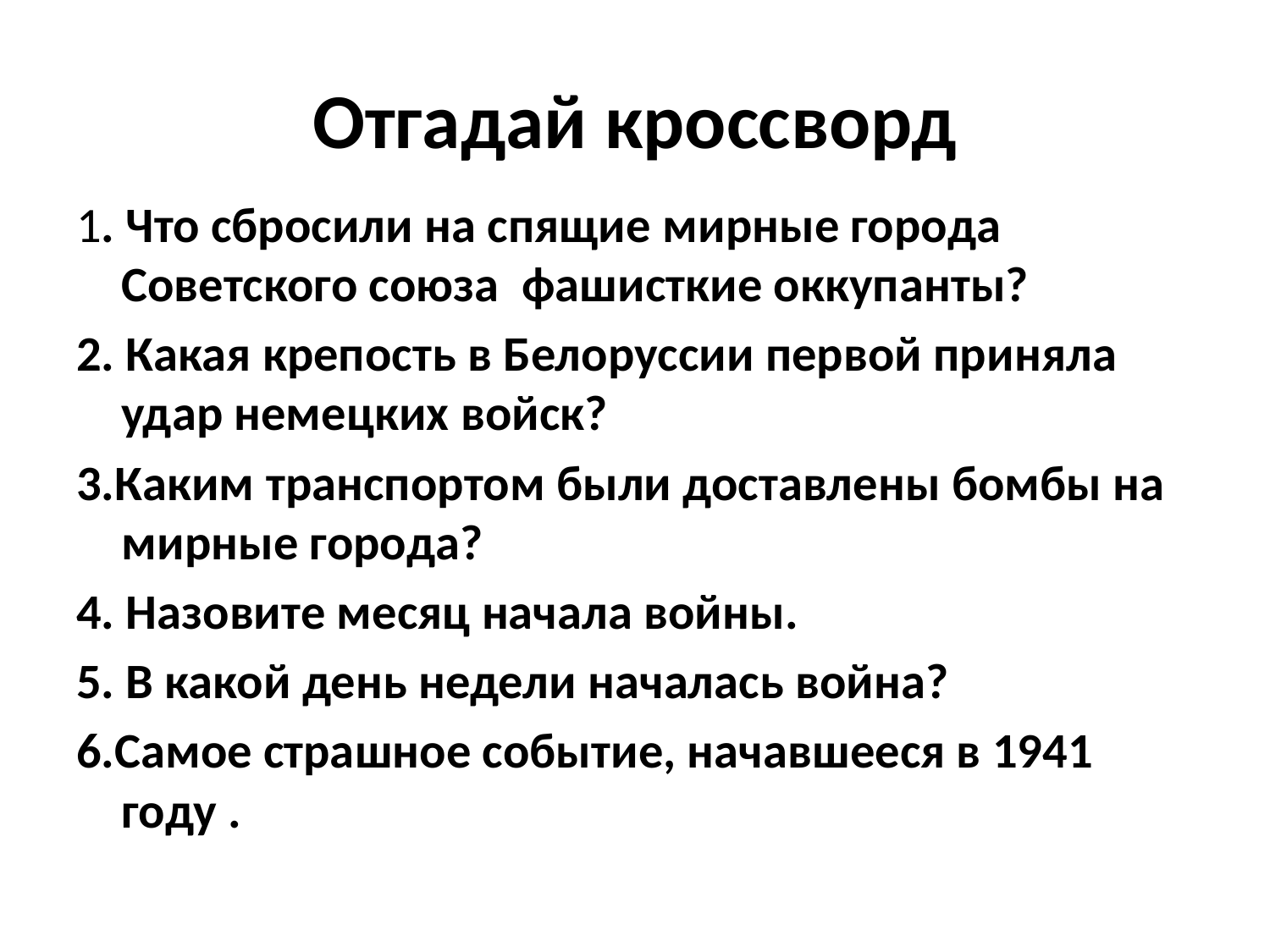

# Отгадай кроссворд
1. Что сбросили на спящие мирные города Советского союза  фашисткие оккупанты?
2. Какая крепость в Белоруссии первой приняла удар немецких войск?
3.Каким транспортом были доставлены бомбы на мирные города?
4. Назовите месяц начала войны.
5. В какой день недели началась война?
6.Самое страшное событие, начавшееся в 1941 году .